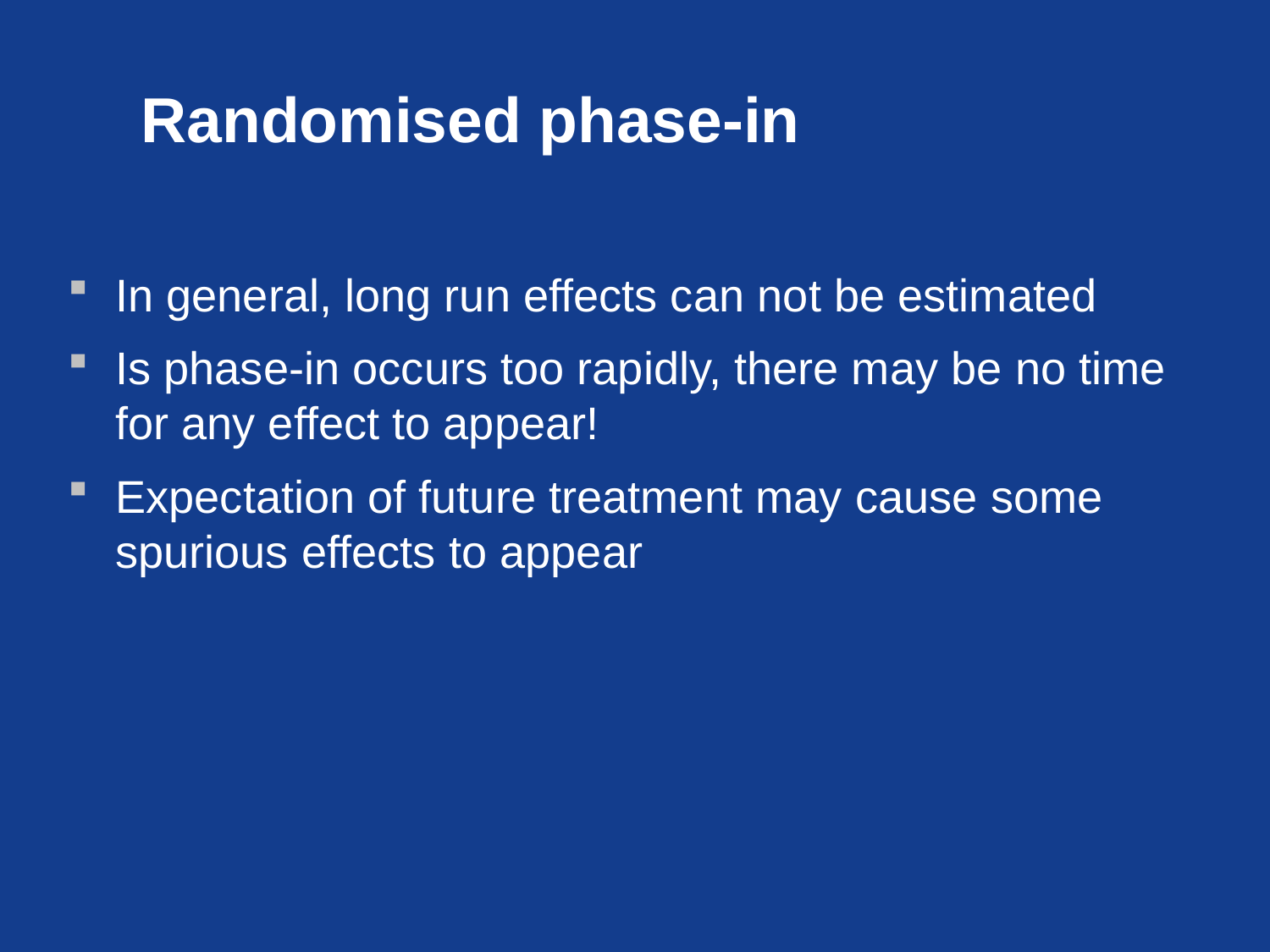

# Randomised phase-in

In general, long run effects can not be estimated
Is phase-in occurs too rapidly, there may be no time for any effect to appear!
Expectation of future treatment may cause some spurious effects to appear